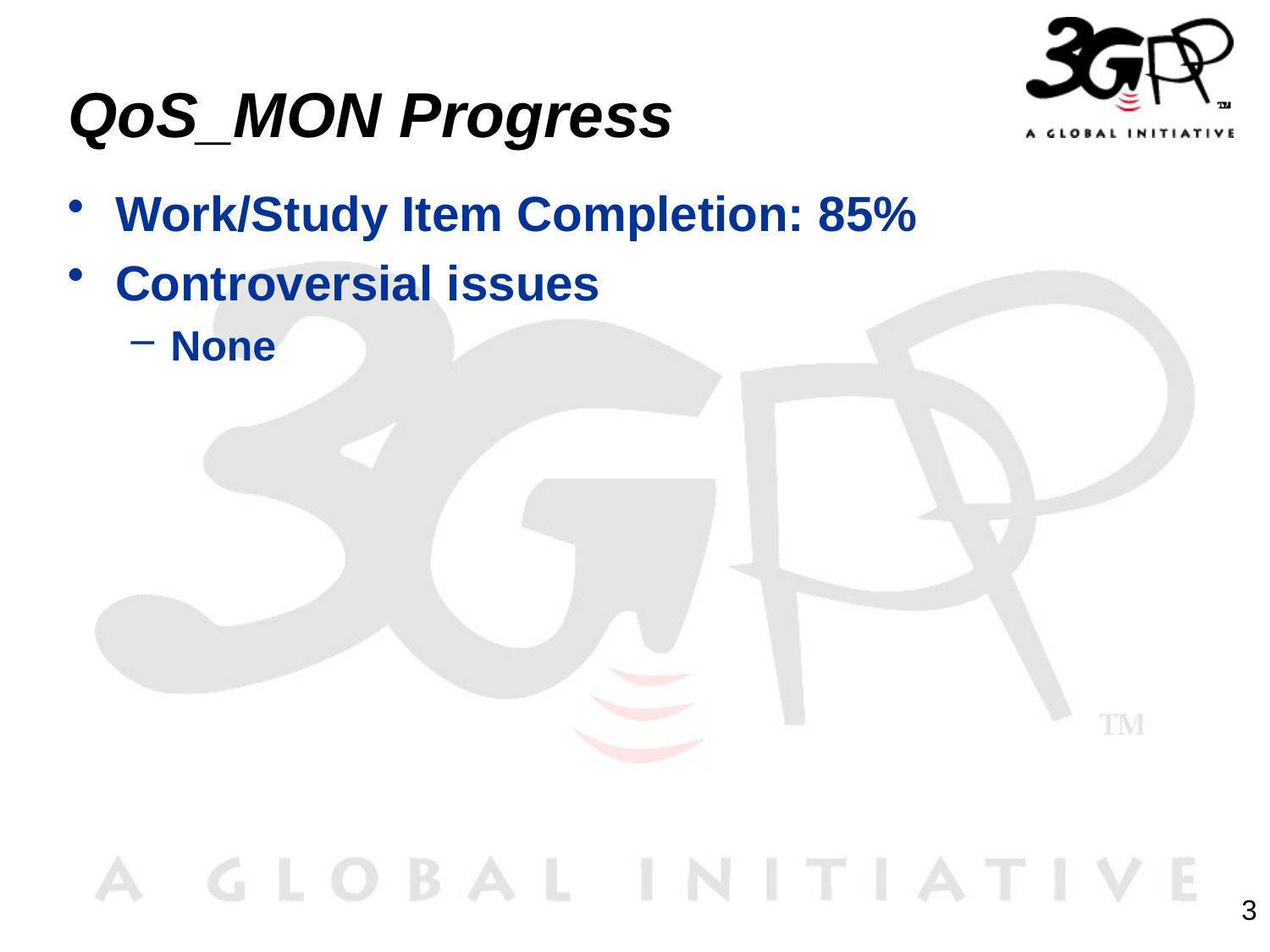

# QoS_MON Progress
Work/Study Item Completion: 85%
Controversial issues
None
3